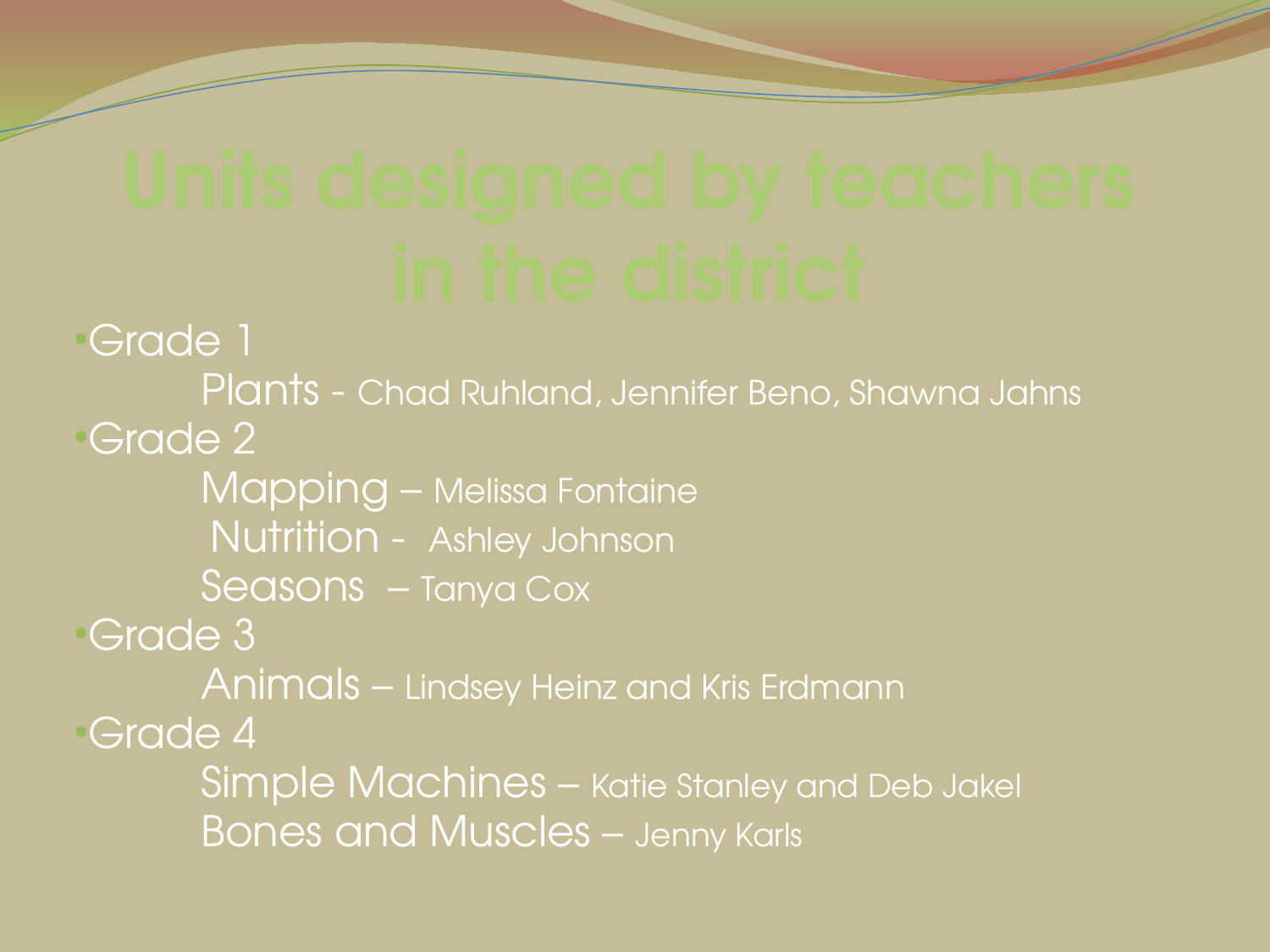

# Units designed by teachers in the district
Grade 1
	Plants - Chad Ruhland, Jennifer Beno, Shawna Jahns
Grade 2
	Mapping – Melissa Fontaine
	 Nutrition -  Ashley Johnson
	Seasons  – Tanya Cox
Grade 3
	Animals – Lindsey Heinz and Kris Erdmann
Grade 4
	Simple Machines – Katie Stanley and Deb Jakel
	Bones and Muscles – Jenny Karls